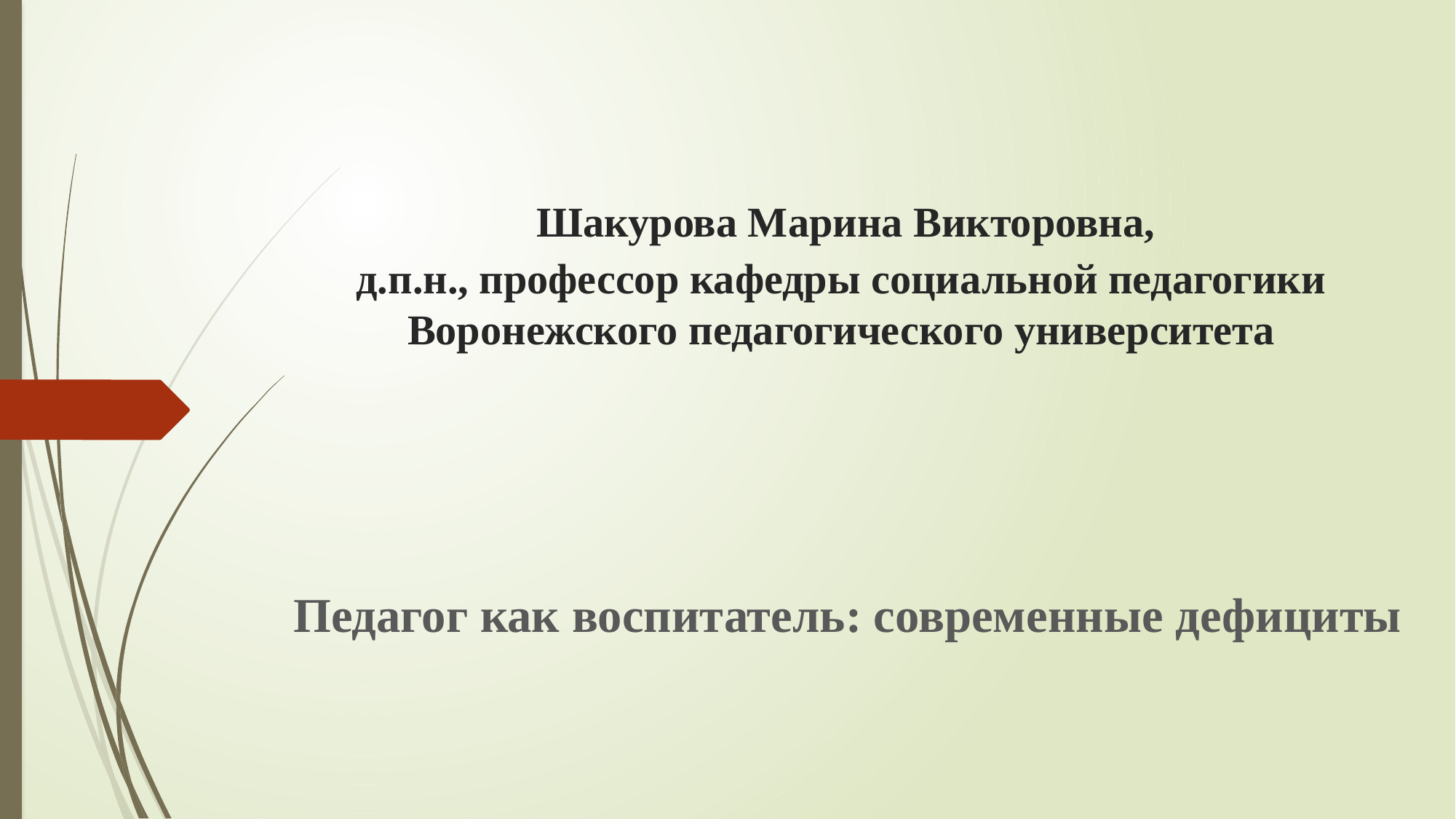

# Шакурова Марина Викторовна, д.п.н., профессор кафедры социальной педагогики Воронежского педагогического университета
Педагог как воспитатель: современные дефициты